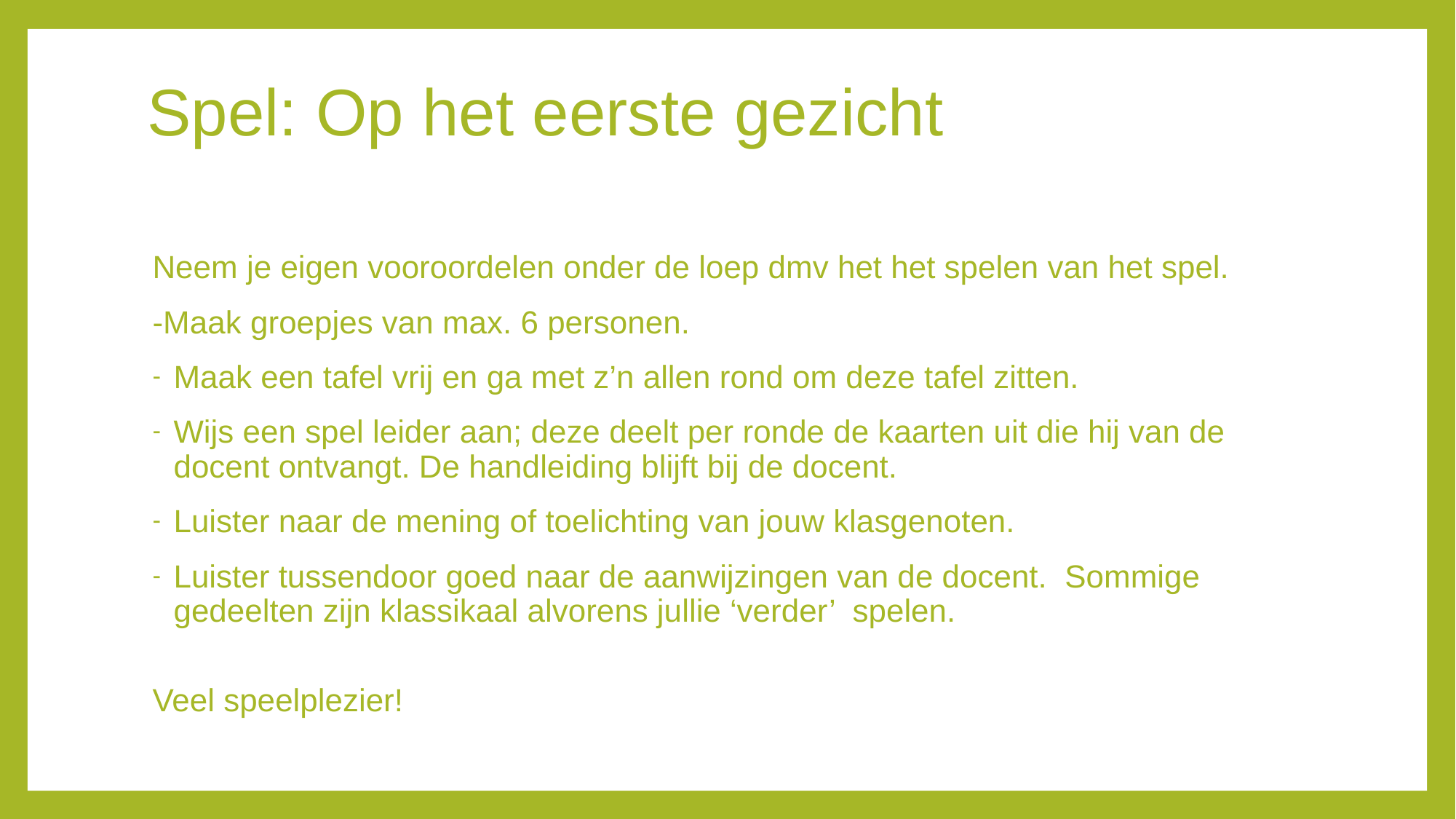

# Spel: Op het eerste gezicht
Neem je eigen vooroordelen onder de loep dmv het het spelen van het spel.
-Maak groepjes van max. 6 personen.
Maak een tafel vrij en ga met z’n allen rond om deze tafel zitten.
Wijs een spel leider aan; deze deelt per ronde de kaarten uit die hij van de docent ontvangt. De handleiding blijft bij de docent.
Luister naar de mening of toelichting van jouw klasgenoten.
Luister tussendoor goed naar de aanwijzingen van de docent.  Sommige gedeelten zijn klassikaal alvorens jullie ‘verder’  spelen.
Veel speelplezier!